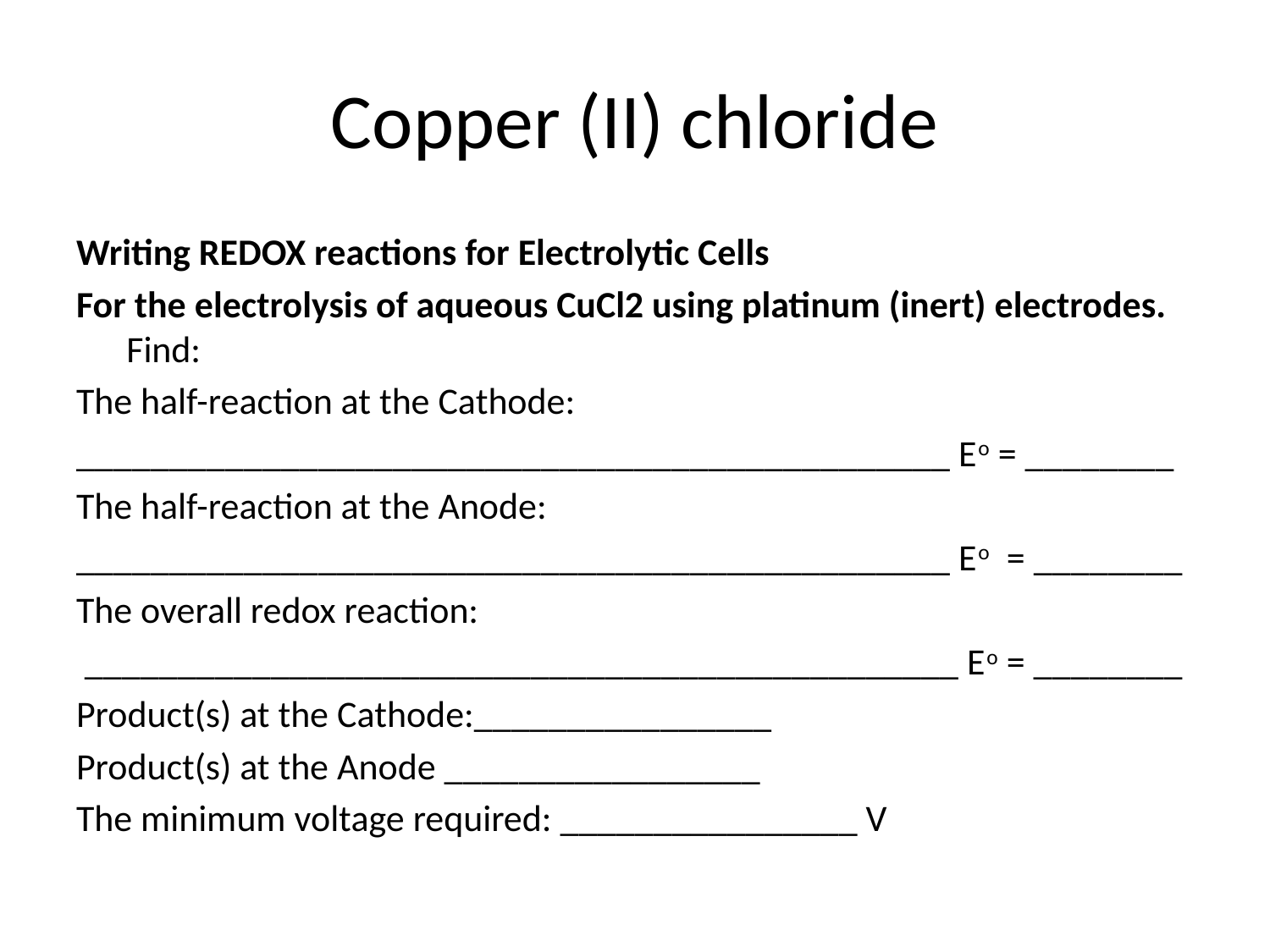

# Copper (II) chloride
Writing REDOX reactions for Electrolytic Cells
For the electrolysis of aqueous CuCl2 using platinum (inert) electrodes. Find:
The half-reaction at the Cathode:
_______________________________________________ Eo = ________
The half-reaction at the Anode:
_______________________________________________ Eo  = ________
The overall redox reaction:
 _______________________________________________ Eo = ________
Product(s) at the Cathode:________________
Product(s) at the Anode _________________
The minimum voltage required: ________________ V